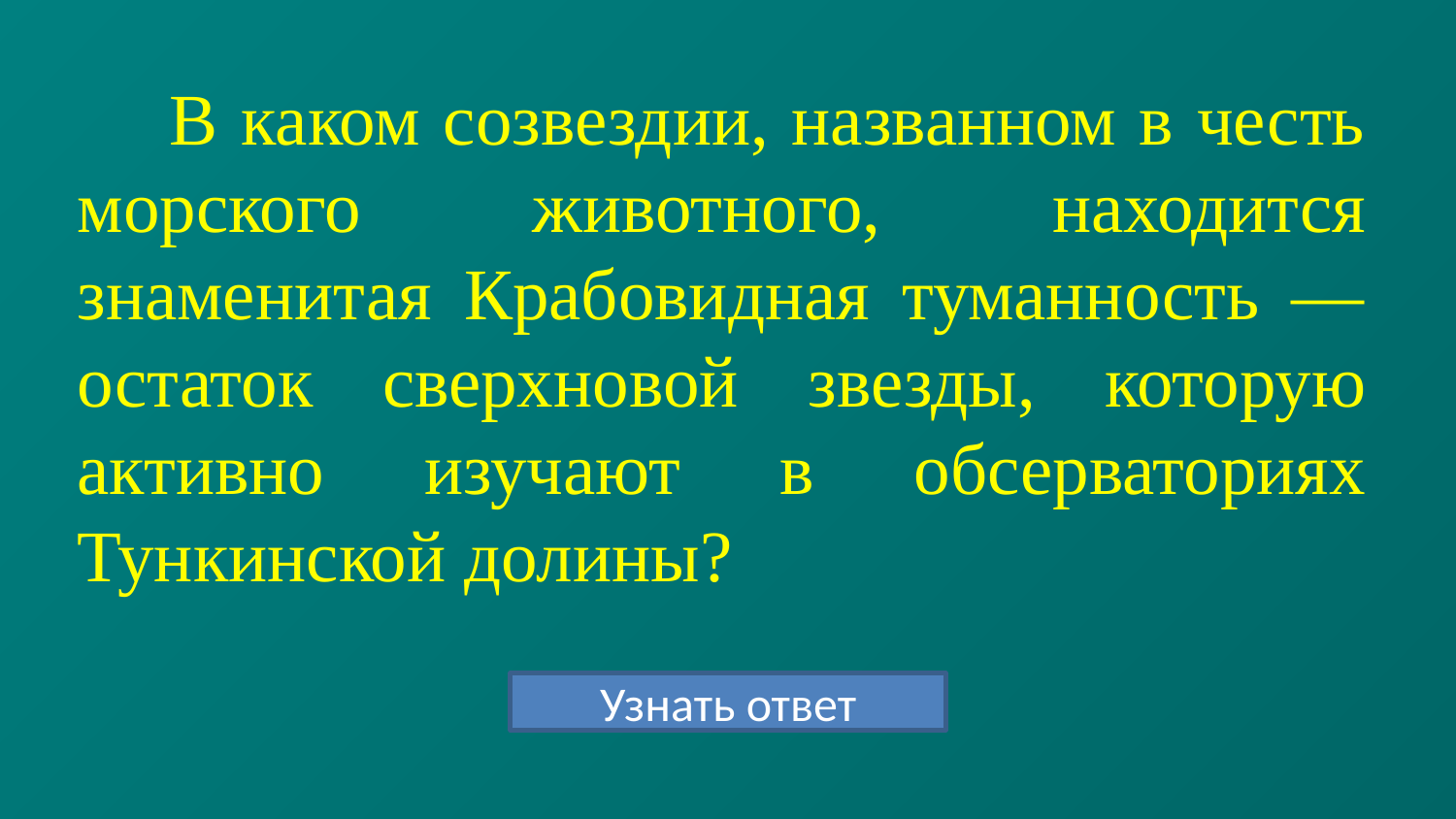

В каком созвездии, названном в честь морского животного, находится знаменитая Крабовидная туманность — остаток сверхновой звезды, которую активно изучают в обсерваториях Тункинской долины?